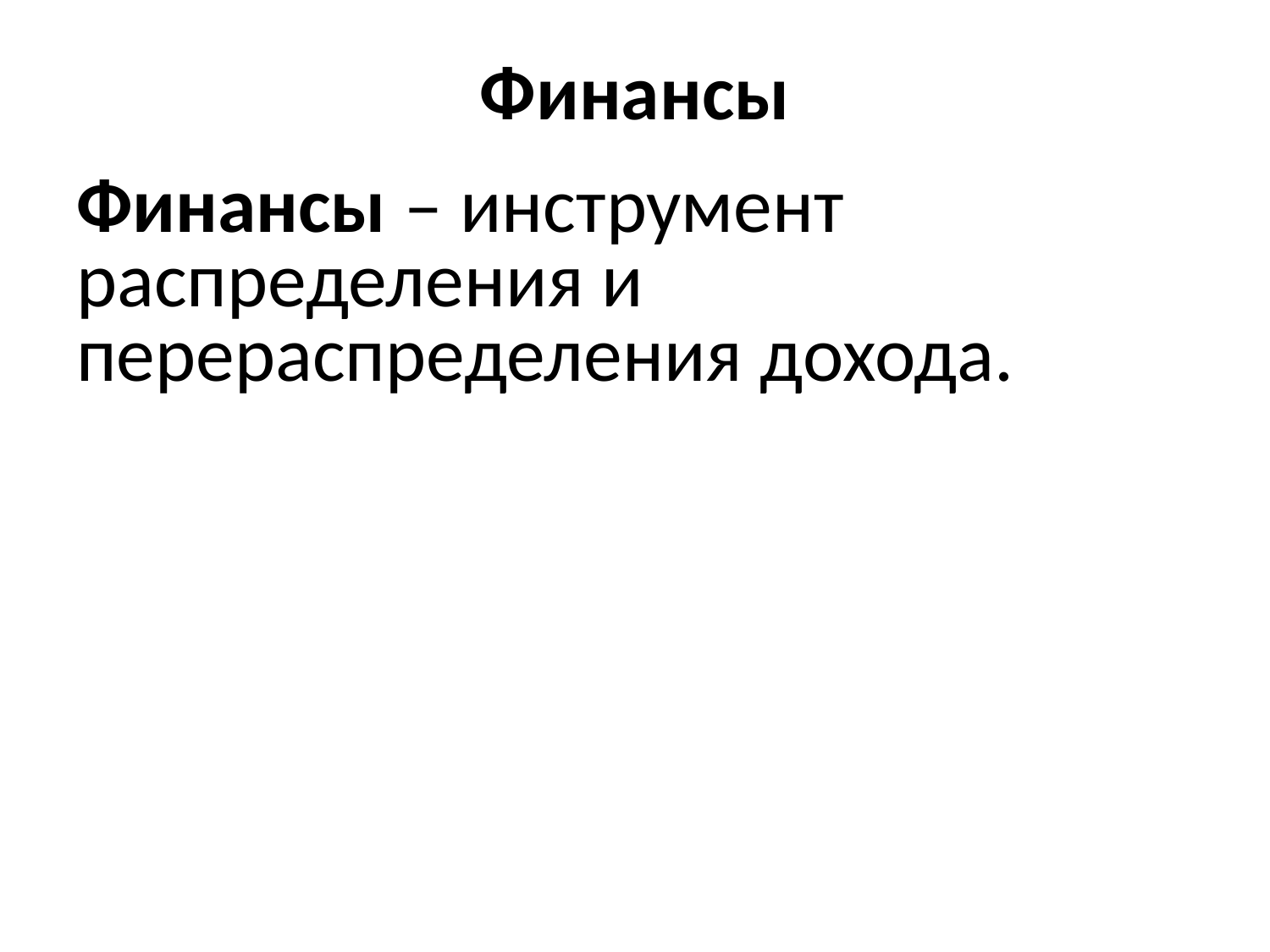

# Финансы
Финансы – инструмент распределения и перераспределения дохода.